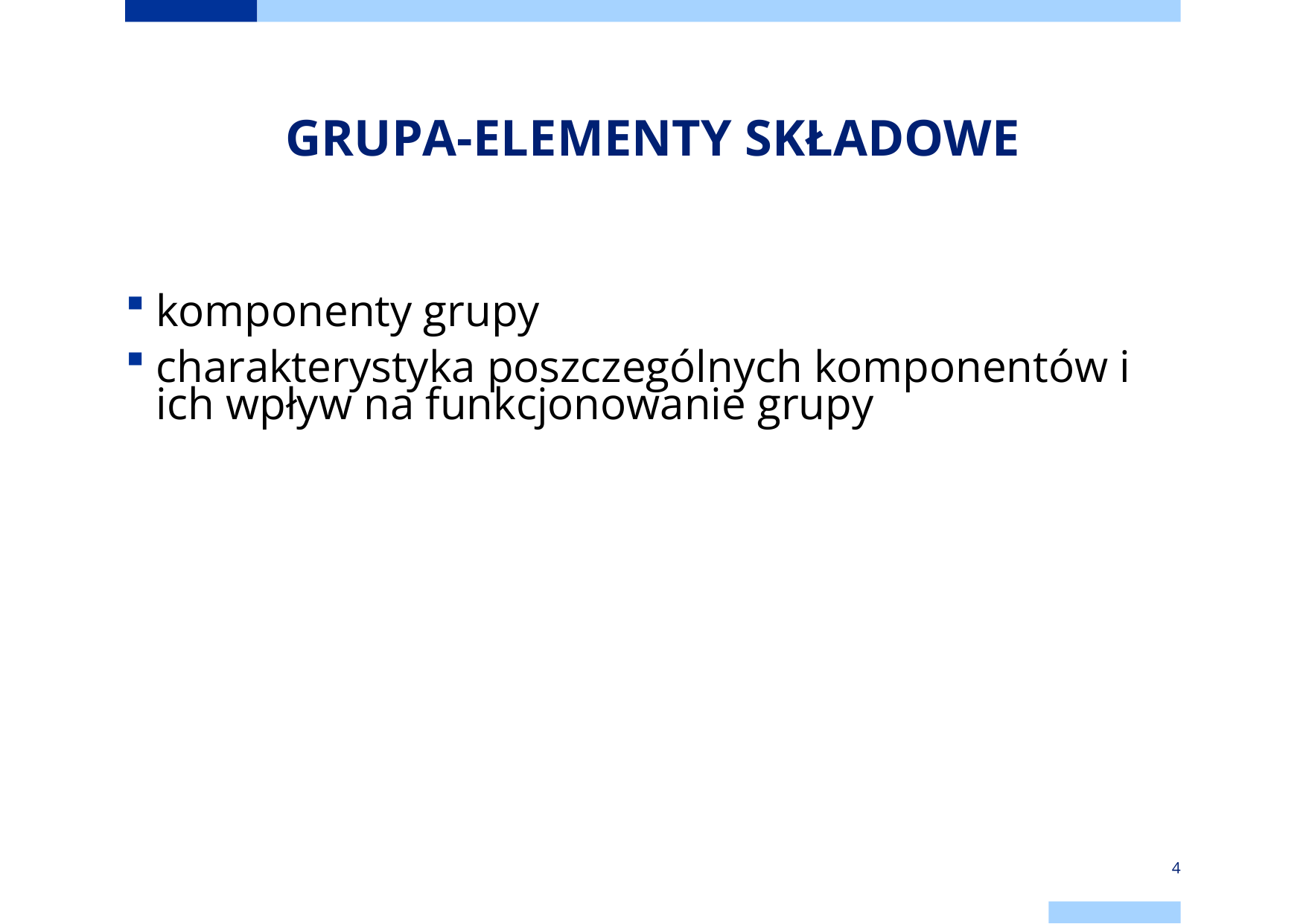

# GRUPA-ELEMENTY SKŁADOWE

komponenty grupy
charakterystyka poszczególnych komponentów i ich wpływ na funkcjonowanie grupy
4